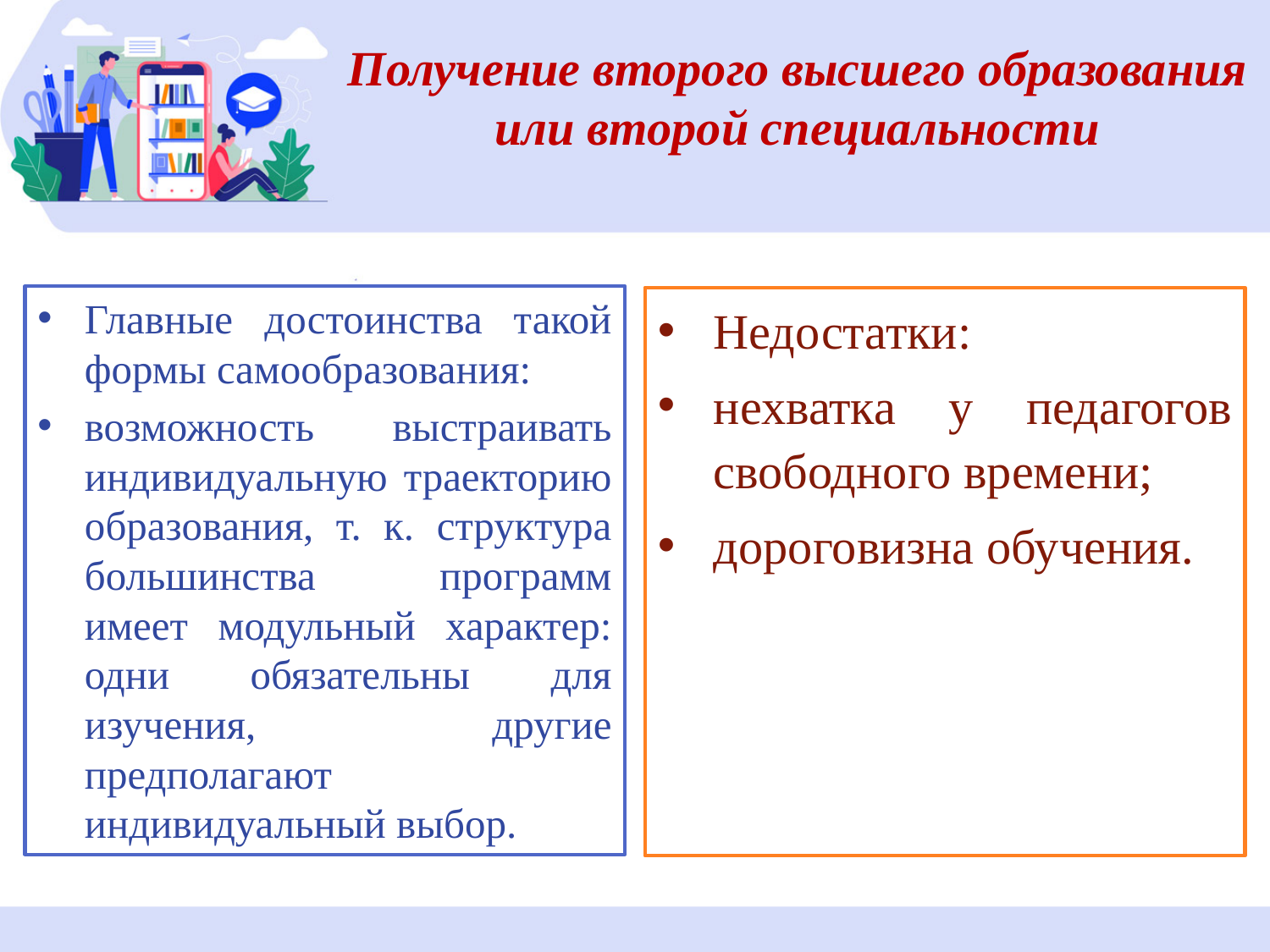

# Получение второго высшего образования или второй специальности
Главные достоинства такой формы самообразования:
возможность выстраивать индивидуальную траекторию образования, т. к. структура большинства программ имеет модульный характер: одни обязательны для изучения, другие предполагают индивидуальный выбор.

Недостатки:
нехватка у педагогов свободного времени;
дороговизна обучения.